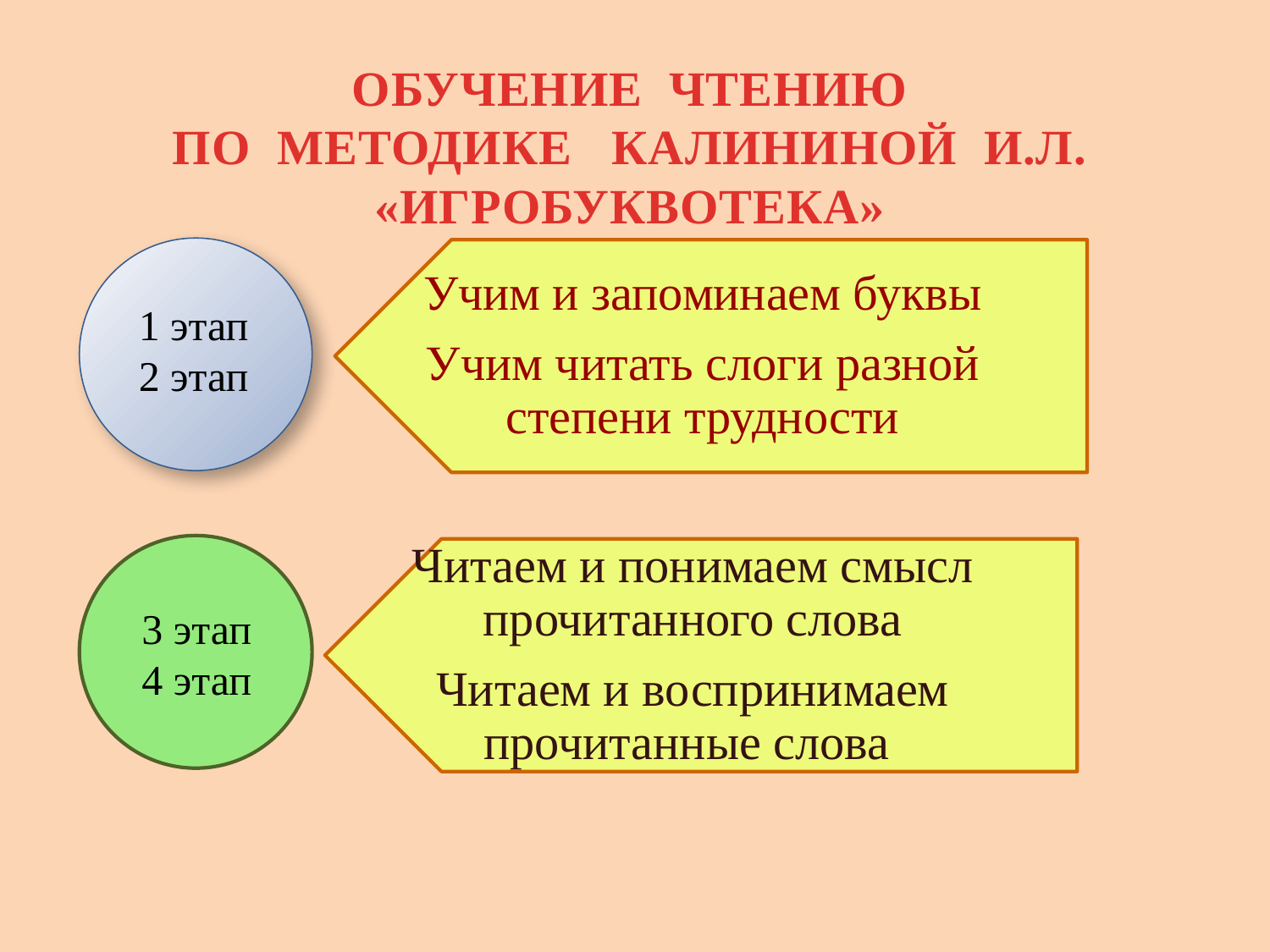

ОБУЧЕНИЕ  ЧТЕНИЮ
ПО  МЕТОДИКЕ   КАЛИНИНОЙ  И.Л.
«ИГРОБУКВОТЕКА»
Учим и запоминаем буквы
Учим читать слоги разной степени трудности
Читаем и понимаем смысл прочитанного слова
Читаем и воспринимаем прочитанные слова
1 этап
2 этап

3 этап
4 этап